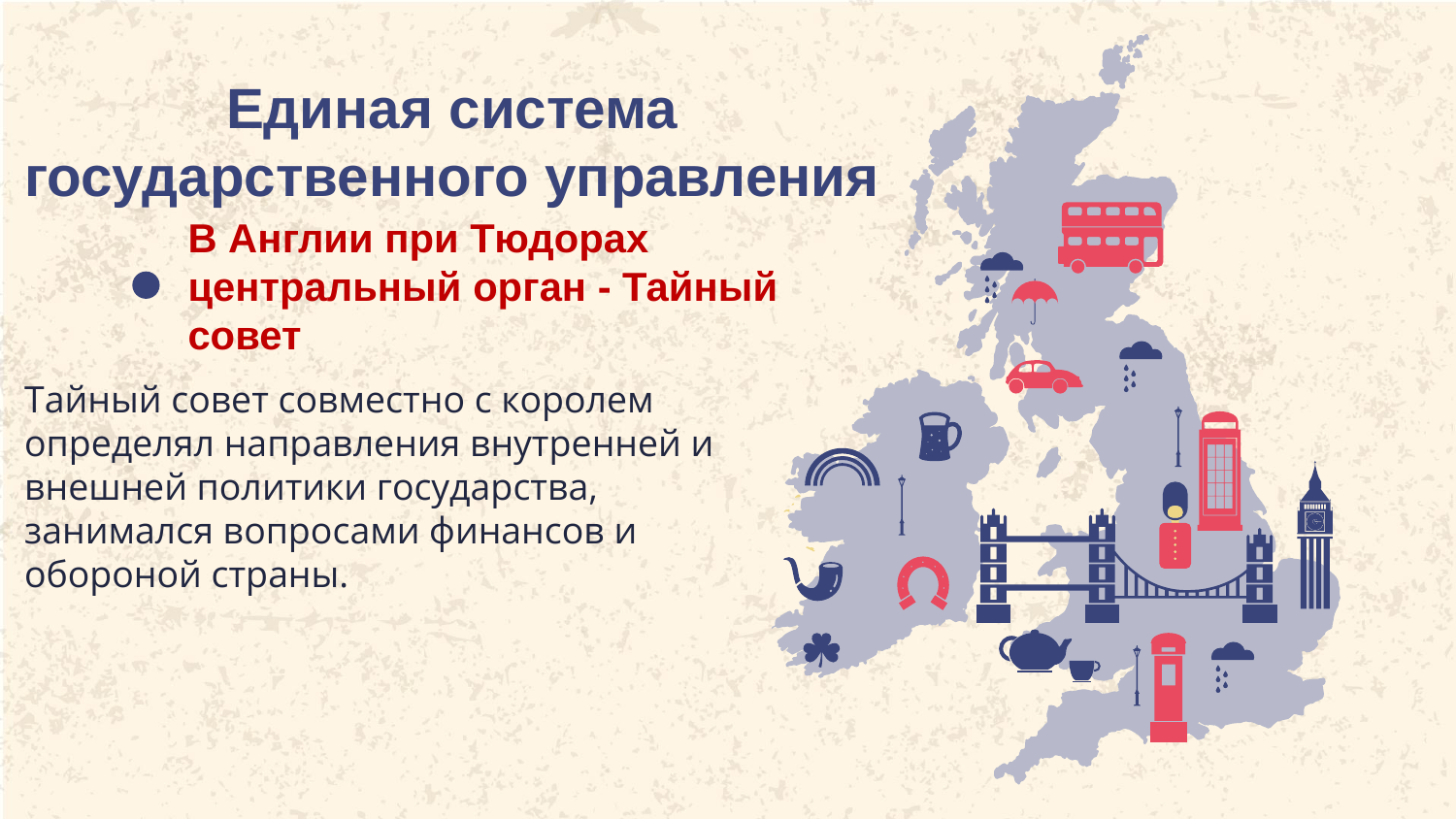

# Единая система государственного управления

В Англии при Тюдорах центральный орган - Тайный совет

Тайный совет совместно с королем определял направления внутренней и внешней политики государства, занимался вопро­сами финансов и обороной страны.